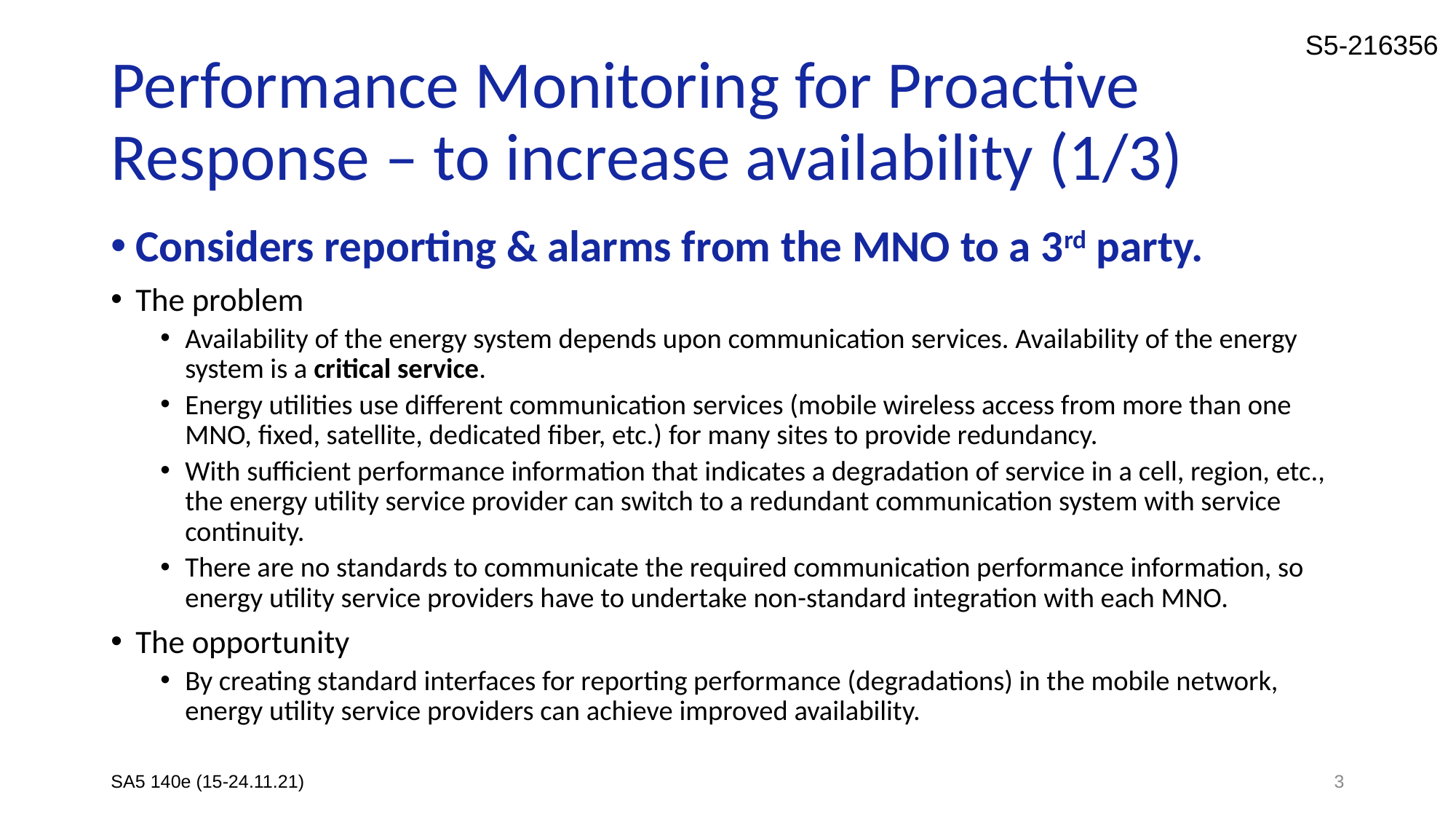

# Performance Monitoring for Proactive Response – to increase availability (1/3)
Considers reporting & alarms from the MNO to a 3rd party.
The problem
Availability of the energy system depends upon communication services. Availability of the energy system is a critical service.
Energy utilities use different communication services (mobile wireless access from more than one MNO, fixed, satellite, dedicated fiber, etc.) for many sites to provide redundancy.
With sufficient performance information that indicates a degradation of service in a cell, region, etc., the energy utility service provider can switch to a redundant communication system with service continuity.
There are no standards to communicate the required communication performance information, so energy utility service providers have to undertake non-standard integration with each MNO.
The opportunity
By creating standard interfaces for reporting performance (degradations) in the mobile network, energy utility service providers can achieve improved availability.

SA5 140e (15-24.11.21)
3